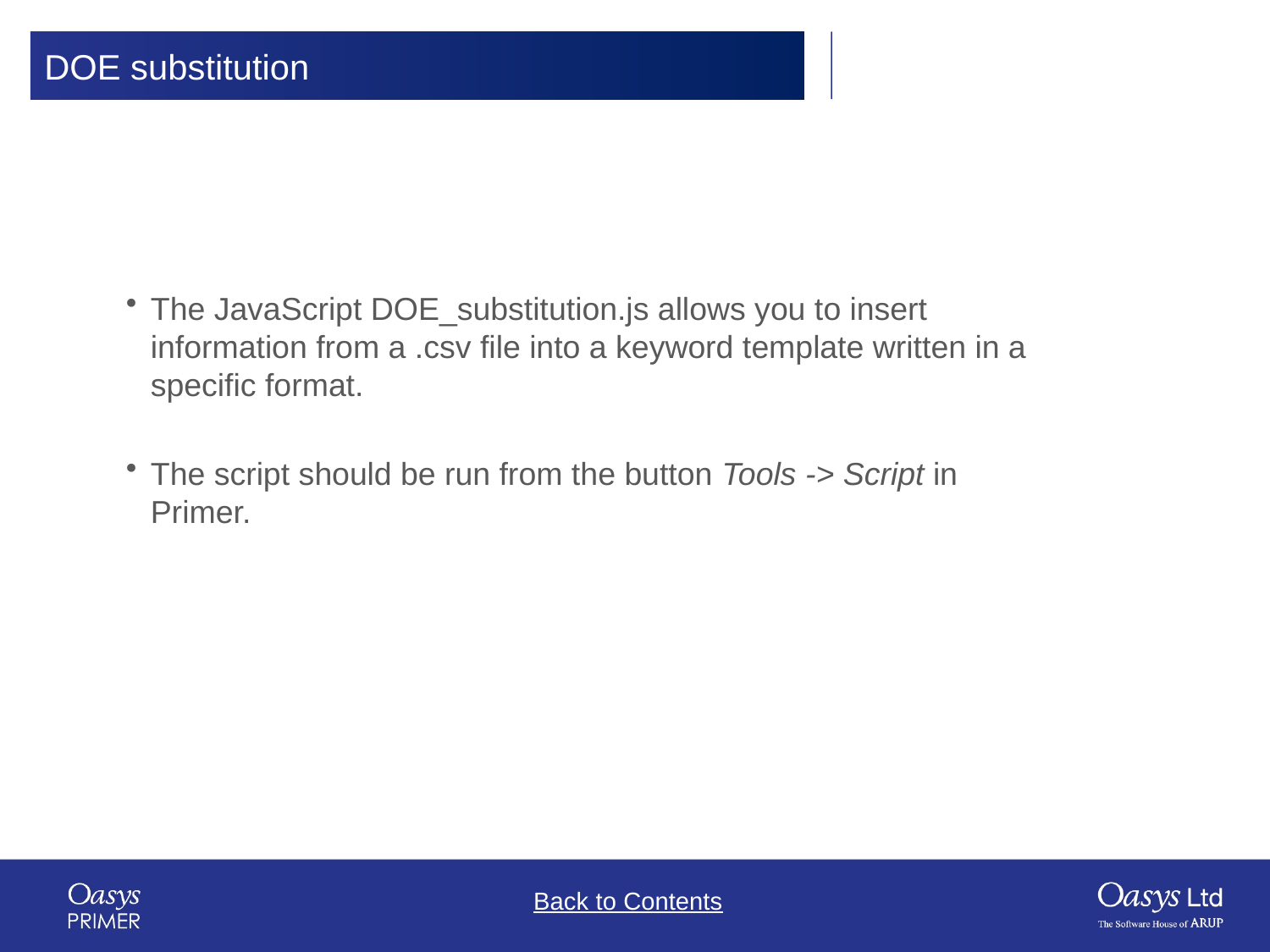

# DOE substitution
The JavaScript DOE_substitution.js allows you to insert information from a .csv file into a keyword template written in a specific format.

The script should be run from the button Tools -> Script in Primer.